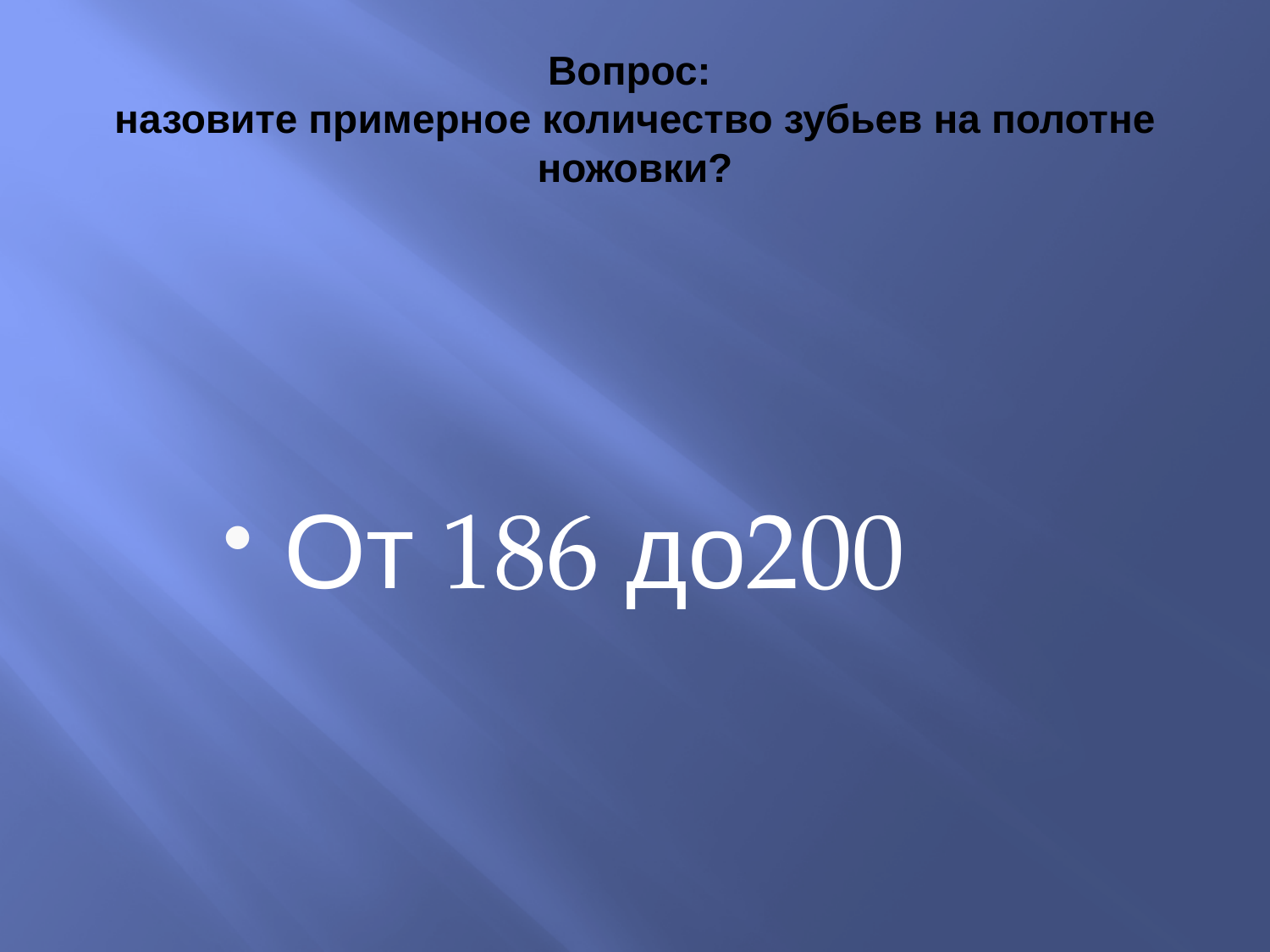

# Вопрос: назовите примерное количество зубьев на полотне ножовки?
От 186 до200